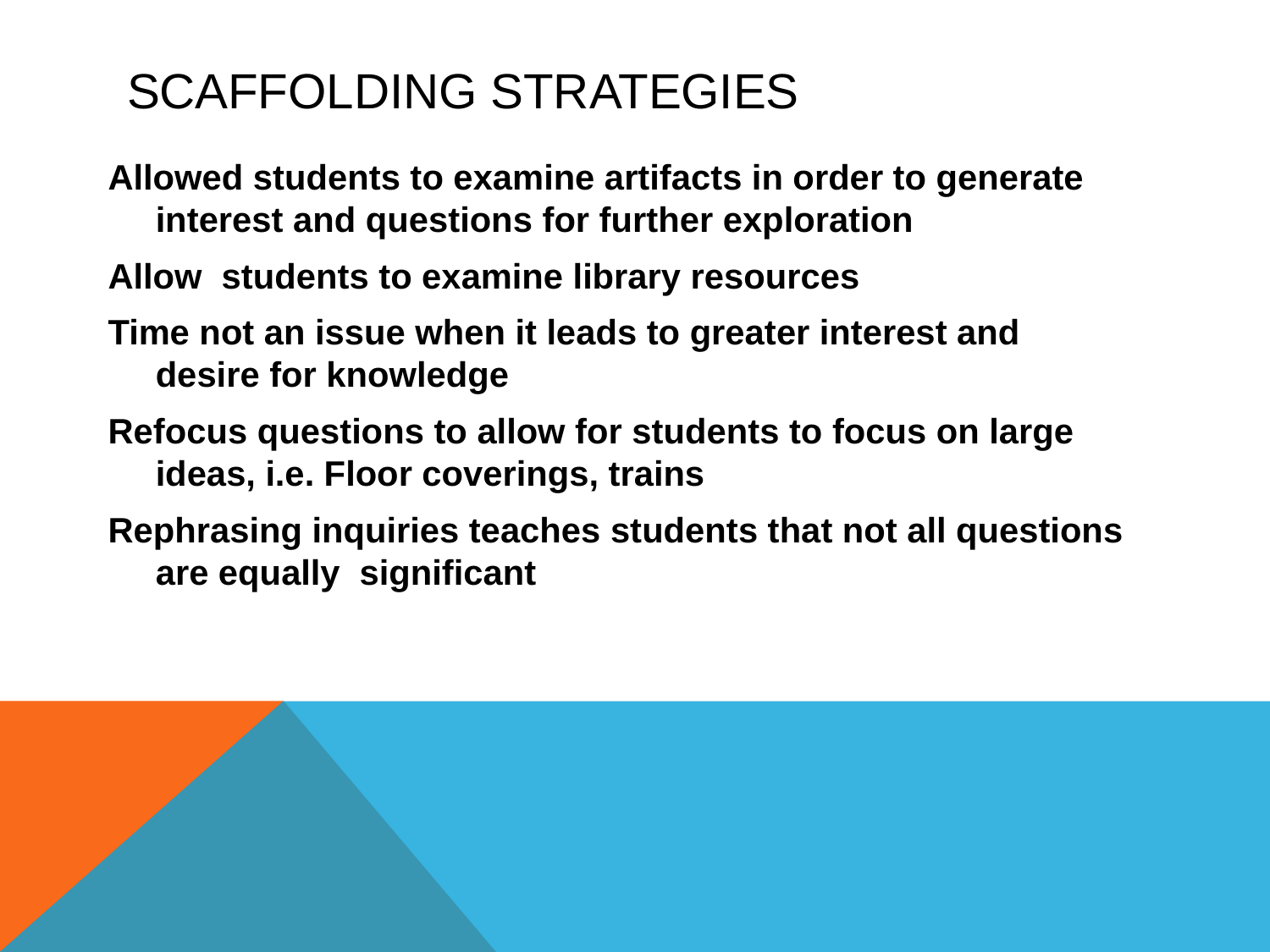

# Scaffolding Strategies
Allowed students to examine artifacts in order to generate interest and questions for further exploration
Allow  students to examine library resources
Time not an issue when it leads to greater interest and desire for knowledge
Refocus questions to allow for students to focus on large ideas, i.e. Floor coverings, trains
Rephrasing inquiries teaches students that not all questions are equally  significant